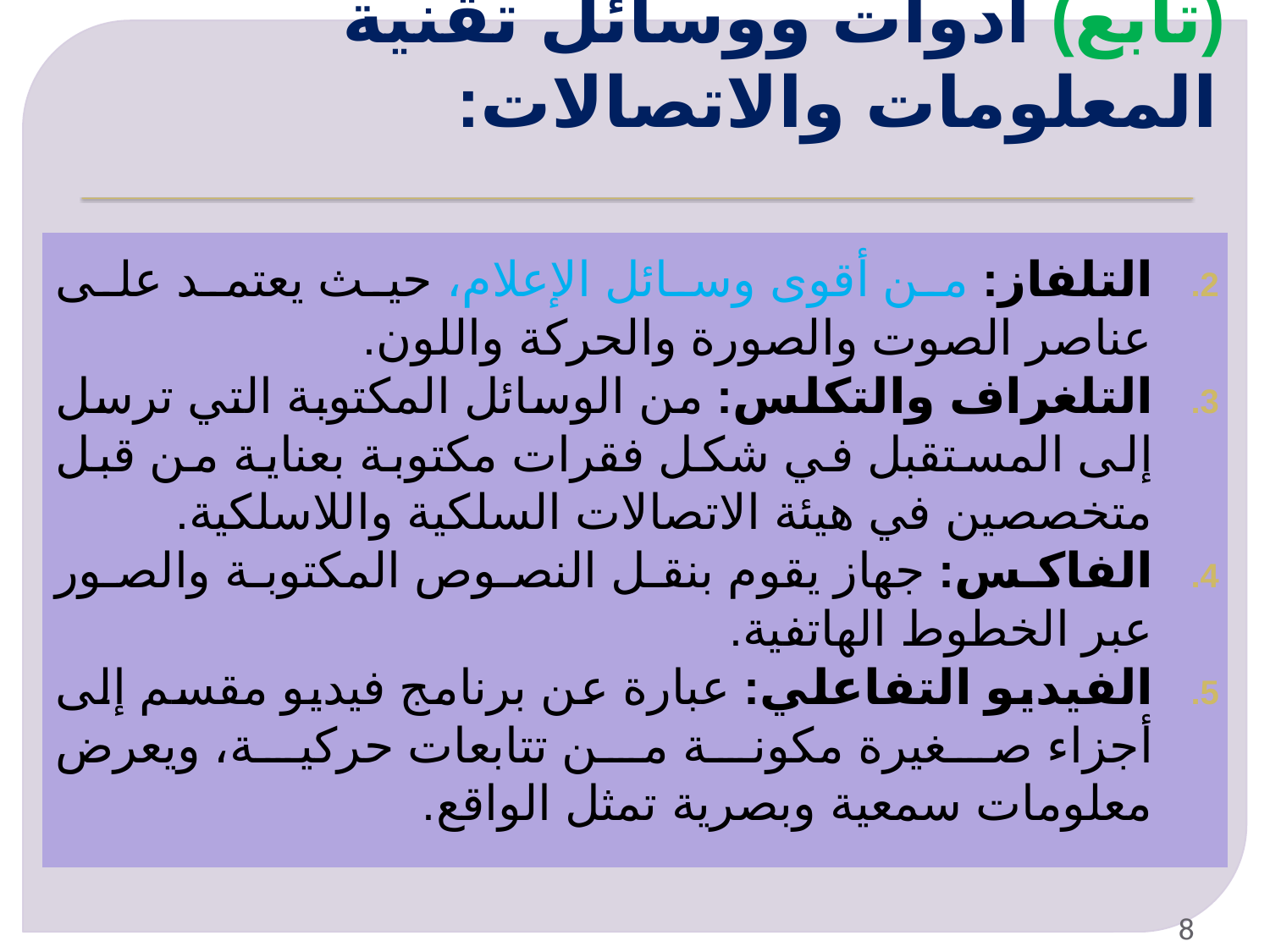

# (تابع) أدوات ووسائل تقنية المعلومات والاتصالات:

التلفاز: من أقوى وسائل الإعلام، حيث يعتمد على عناصر الصوت والصورة والحركة واللون.
التلغراف والتكلس: من الوسائل المكتوبة التي ترسل إلى المستقبل في شكل فقرات مكتوبة بعناية من قبل متخصصين في هيئة الاتصالات السلكية واللاسلكية.
الفاكس: جهاز يقوم بنقل النصوص المكتوبة والصور عبر الخطوط الهاتفية.
الفيديو التفاعلي: عبارة عن برنامج فيديو مقسم إلى أجزاء صغيرة مكونة من تتابعات حركية، ويعرض معلومات سمعية وبصرية تمثل الواقع.
8